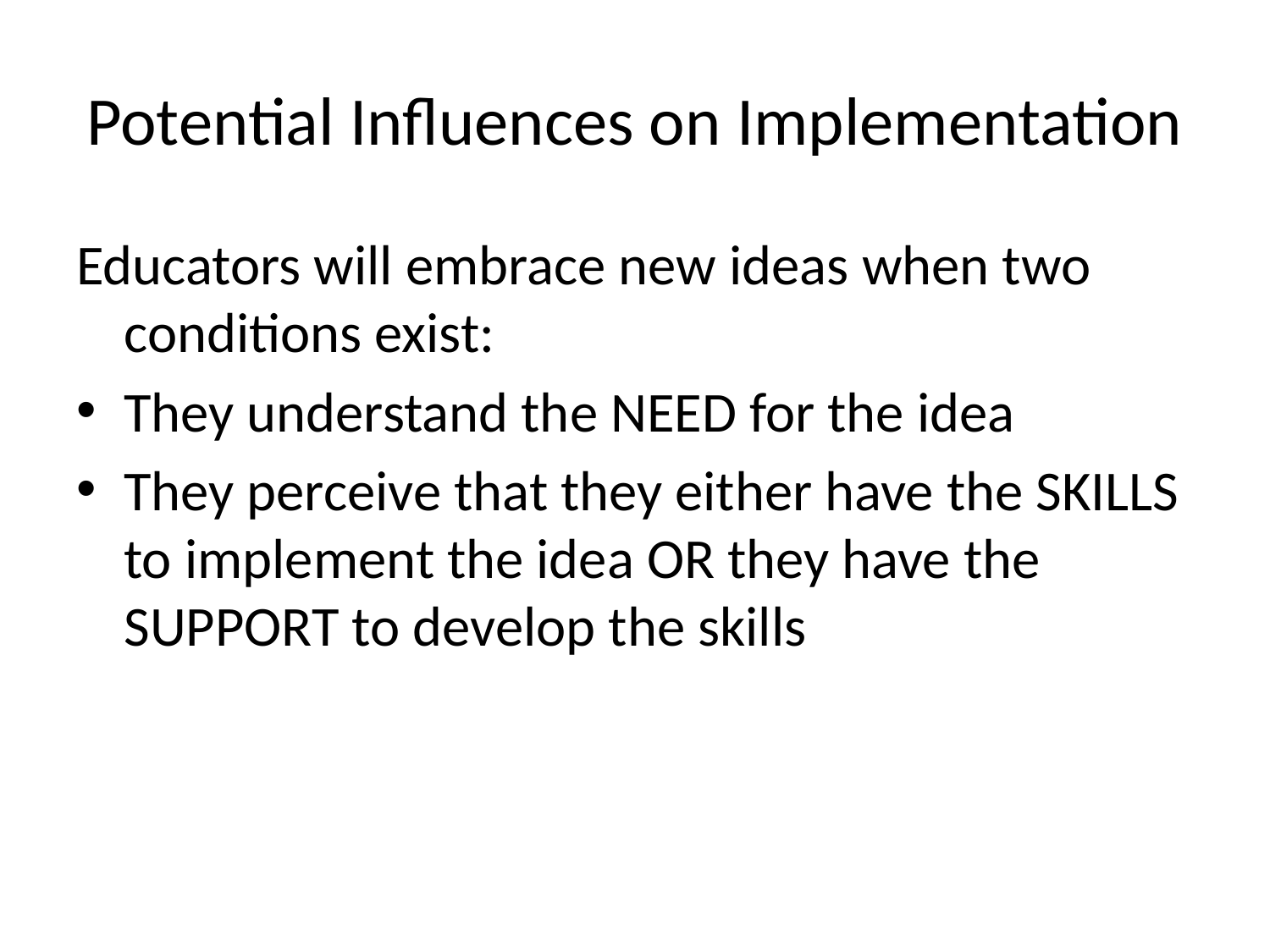

# Potential Influences on Implementation
Educators will embrace new ideas when two conditions exist:
They understand the NEED for the idea
They perceive that they either have the SKILLS to implement the idea OR they have the SUPPORT to develop the skills